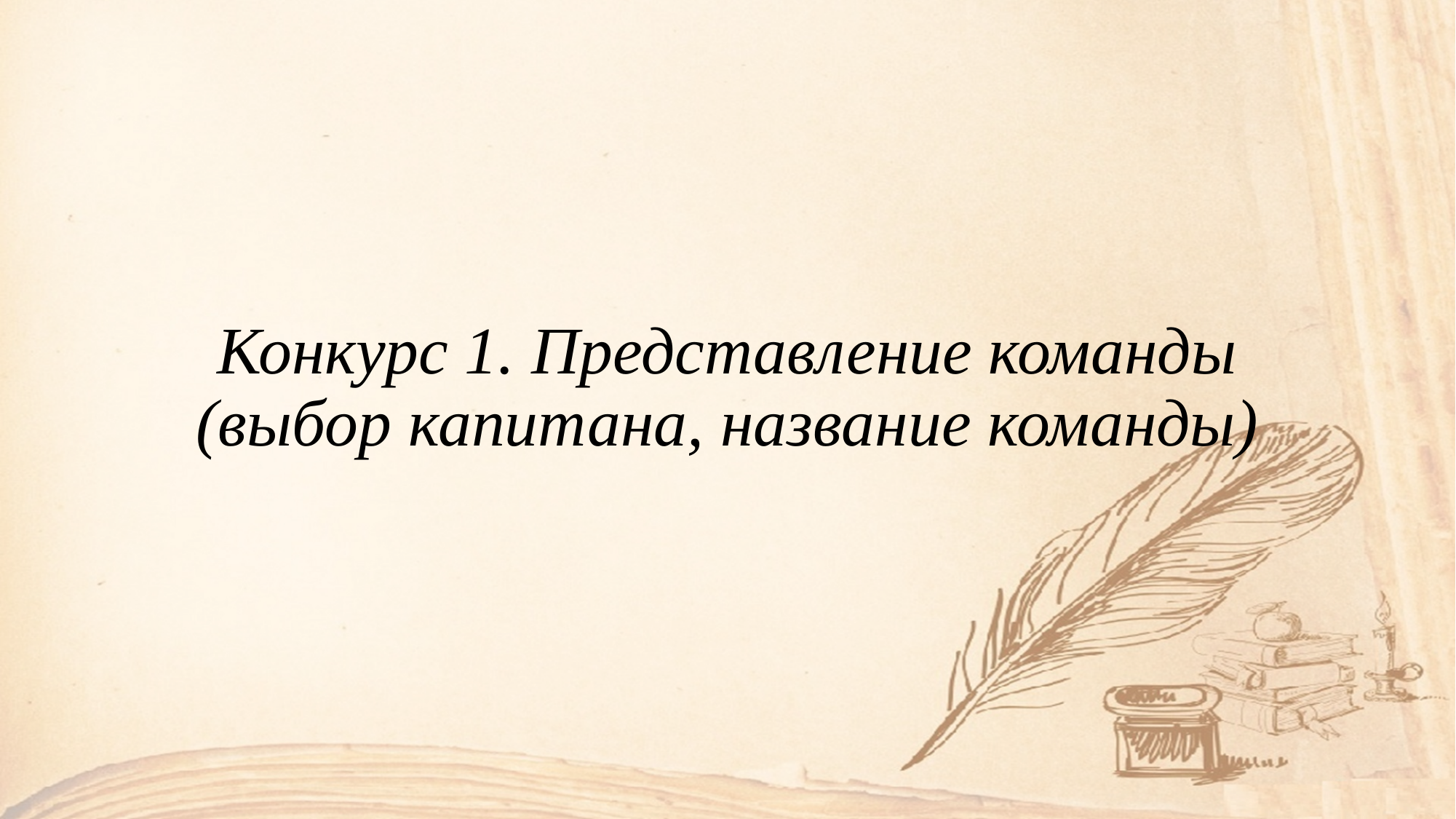

#

Конкурс 1. Представление команды (выбор капитана, название команды)